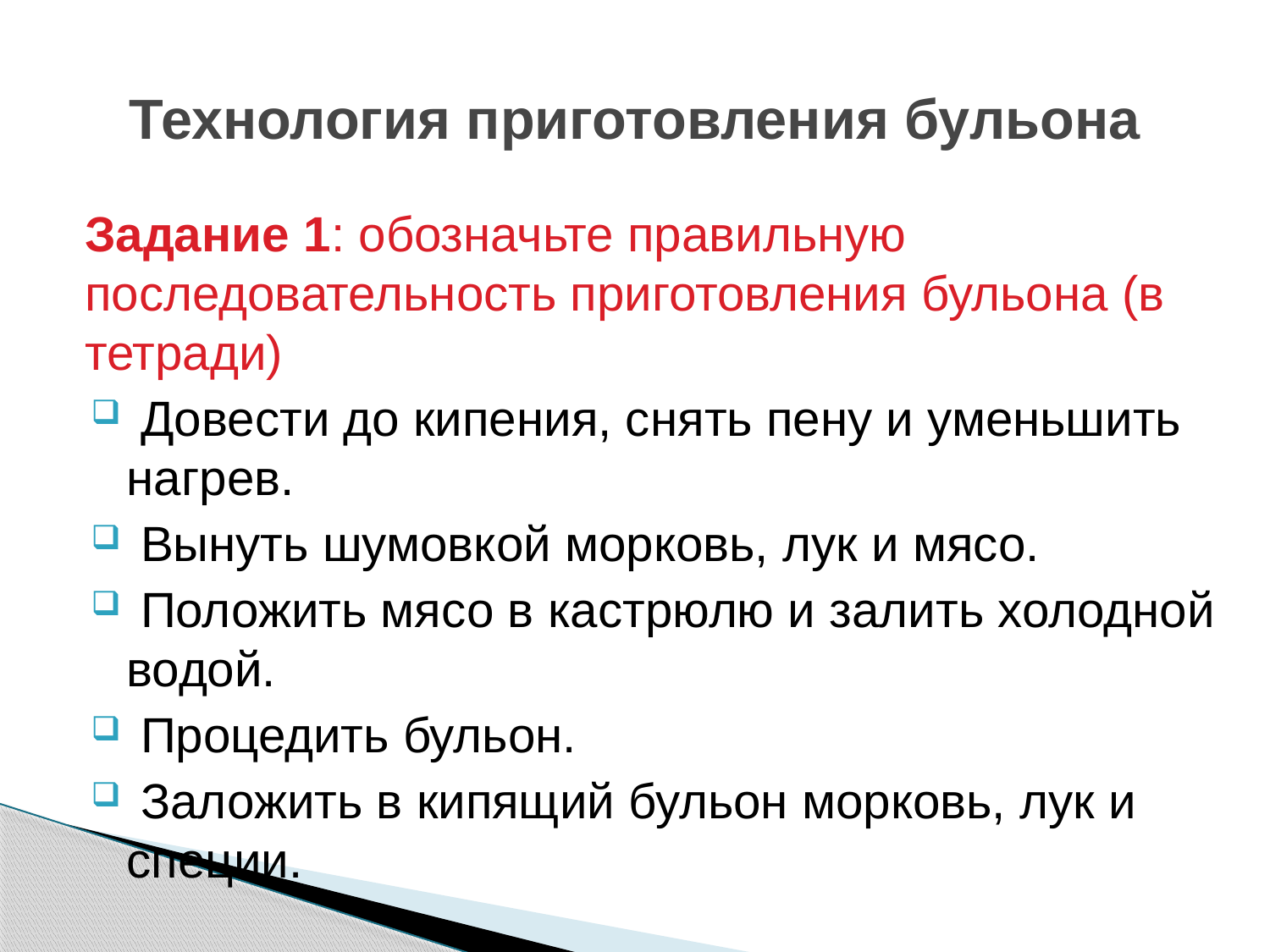

# Технология приготовления бульона
Задание 1: обозначьте правильную последовательность приготовления бульона (в тетради)
 Довести до кипения, снять пену и уменьшить нагрев.
 Вынуть шумовкой морковь, лук и мясо.
 Положить мясо в кастрюлю и залить холодной водой.
 Процедить бульон.
 Заложить в кипящий бульон морковь, лук и специи.